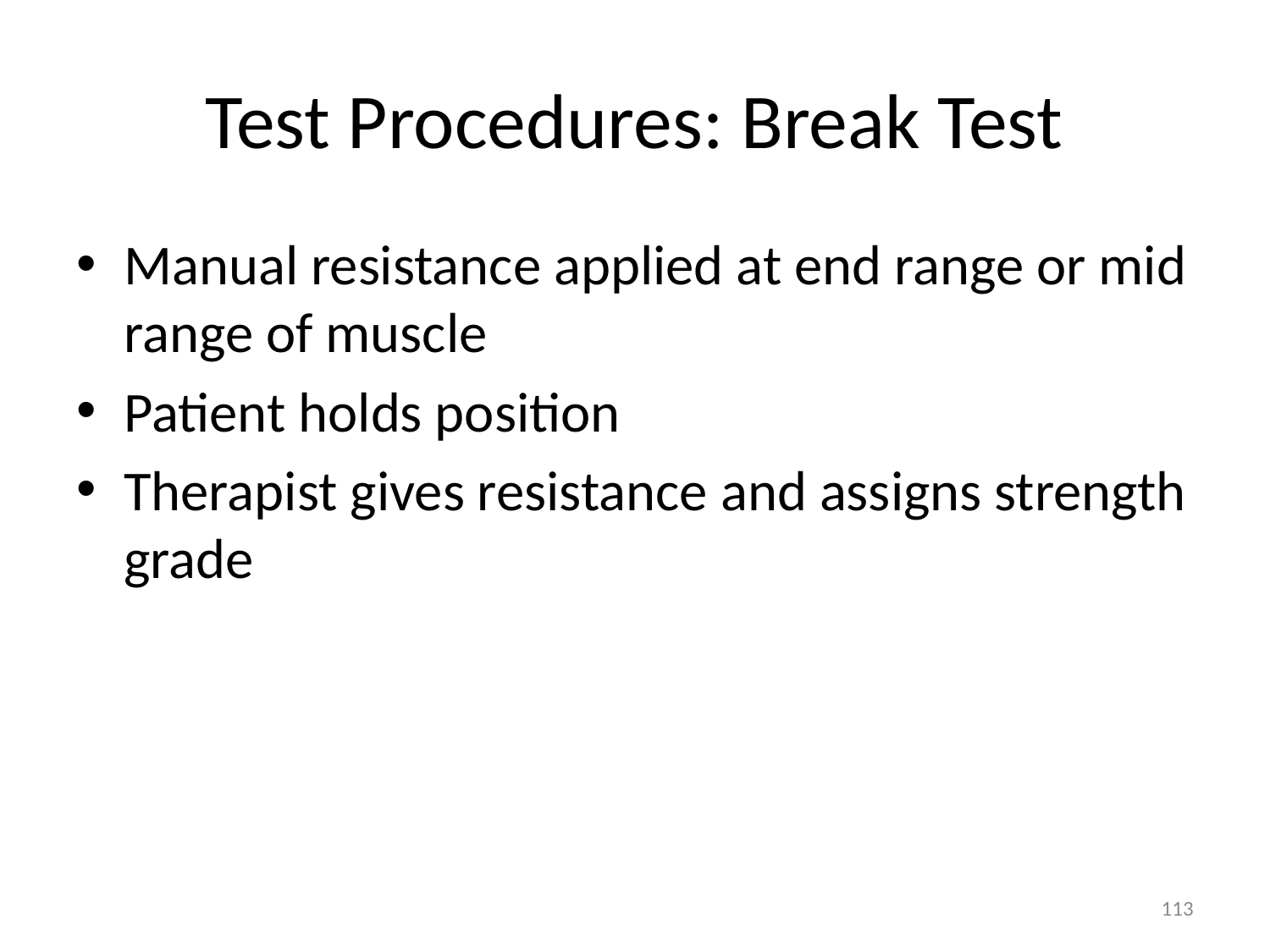

# Test Procedures: Break Test
Manual resistance applied at end range or mid range of muscle
Patient holds position
Therapist gives resistance and assigns strength grade
113